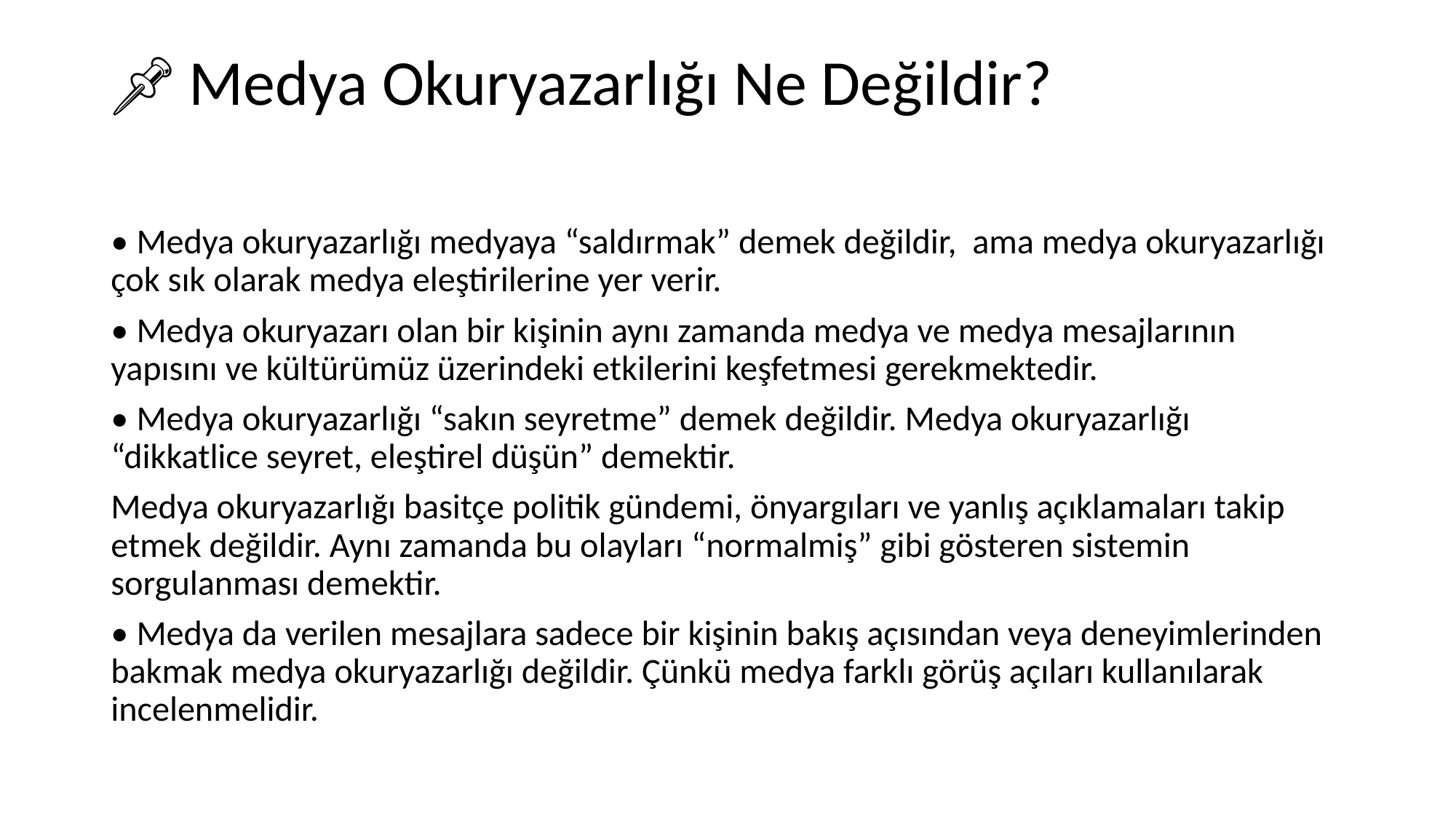

# 📌 Medya Okuryazarlığı Ne Değildir?
• Medya okuryazarlığı medyaya “saldırmak” demek değildir,  ama medya okuryazarlığı çok sık olarak medya eleştirilerine yer verir.
• Medya okuryazarı olan bir kişinin aynı zamanda medya ve medya mesajlarının yapısını ve kültürümüz üzerindeki etkilerini keşfetmesi gerekmektedir.
• Medya okuryazarlığı “sakın seyretme” demek değildir. Medya okuryazarlığı “dikkatlice seyret, eleştirel düşün” demektir.
Medya okuryazarlığı basitçe politik gündemi, önyargıları ve yanlış açıklamaları takip etmek değildir. Aynı zamanda bu olayları “normalmiş” gibi gösteren sistemin sorgulanması demektir.
• Medya da verilen mesajlara sadece bir kişinin bakış açısından veya deneyimlerinden bakmak medya okuryazarlığı değildir. Çünkü medya farklı görüş açıları kullanılarak incelenmelidir.